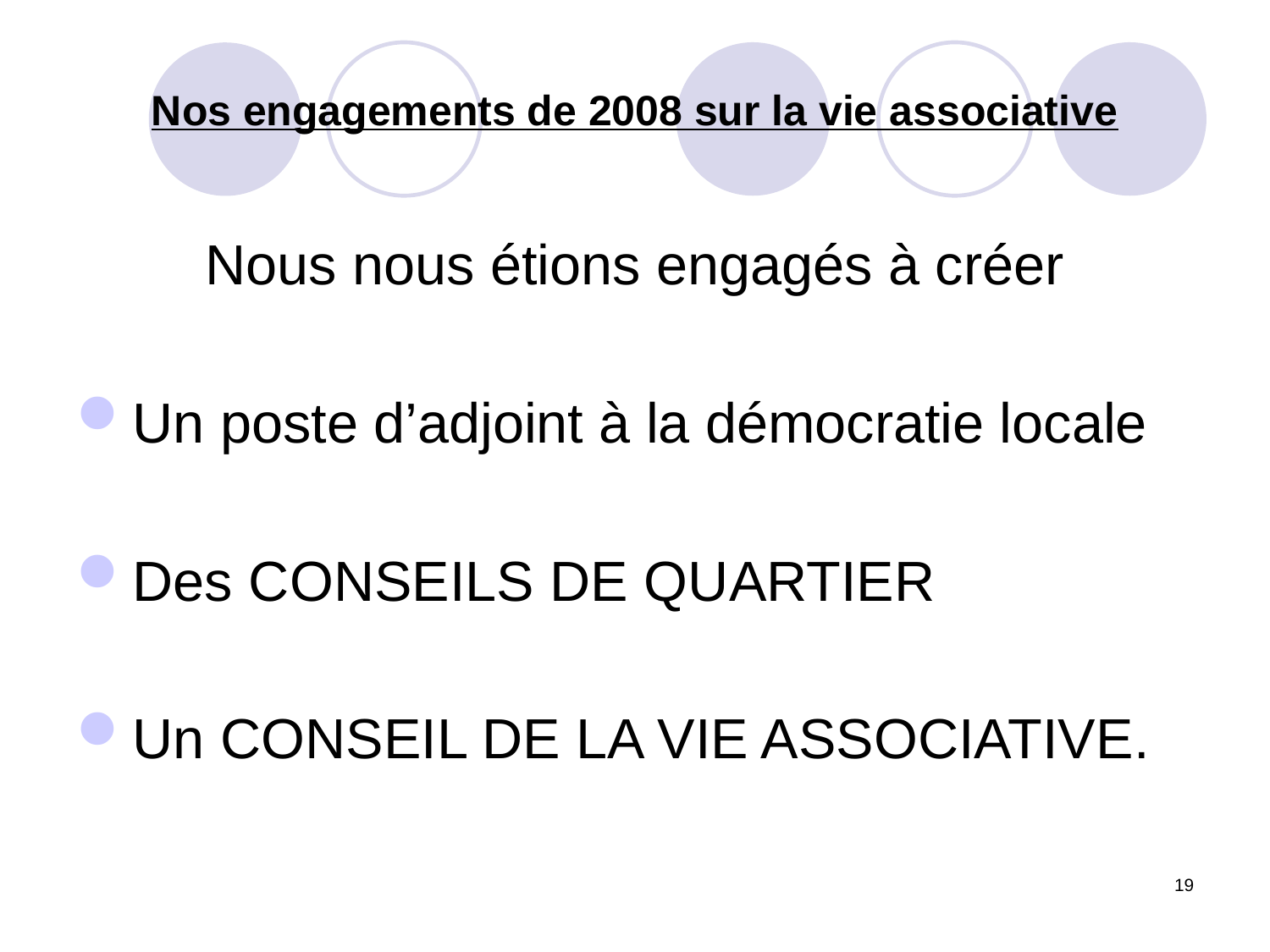

# Nos engagements de 2008 sur la vie associative
Nous nous étions engagés à créer

Un poste d’adjoint à la démocratie locale

Des Conseils de quartier

Un Conseil de la vie associative.

19